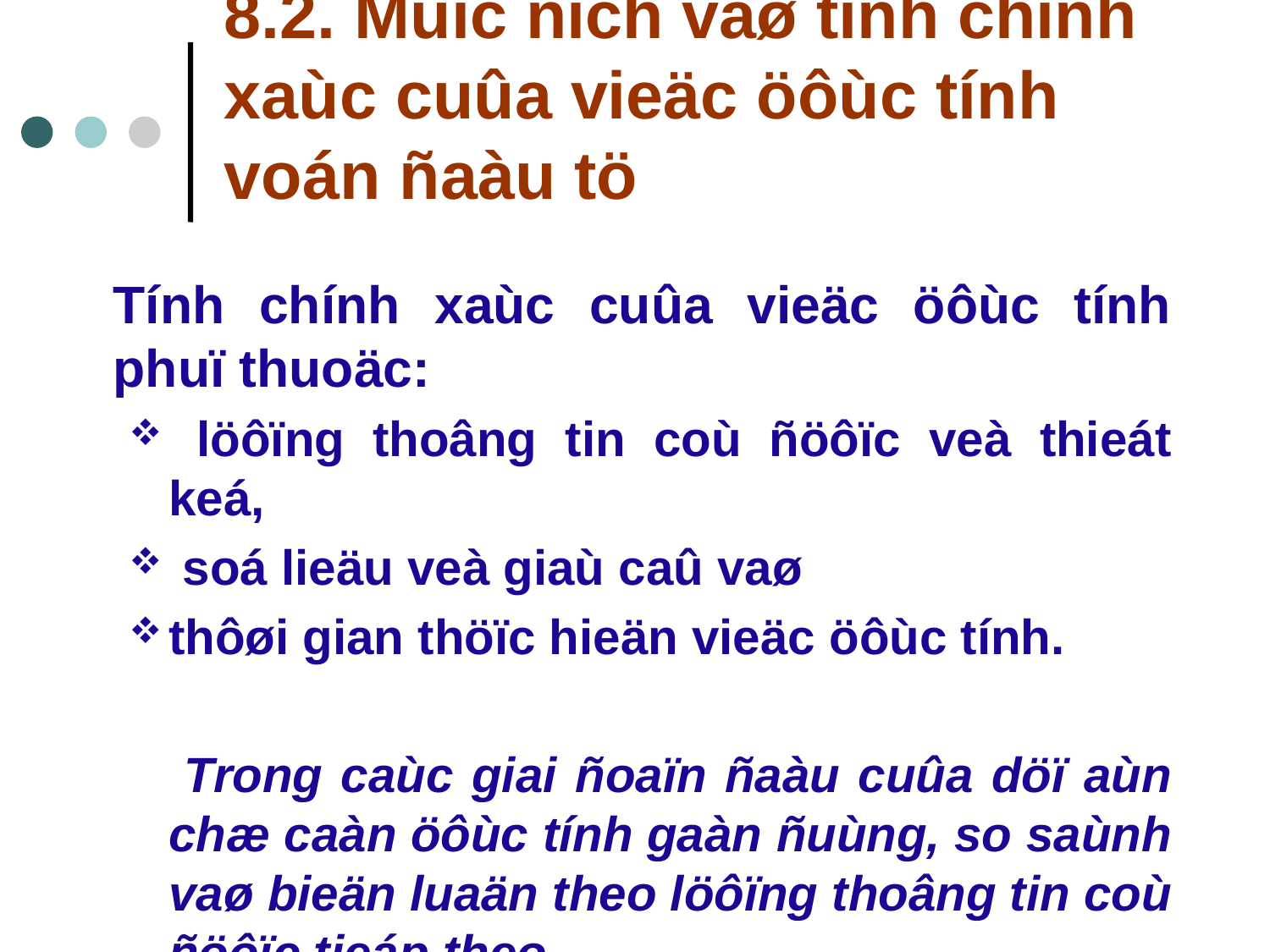

# 8.2. Muïc ñích vaø tính chính xaùc cuûa vieäc öôùc tính voán ñaàu tö
	Tính chính xaùc cuûa vieäc öôùc tính phuï thuoäc:
 löôïng thoâng tin coù ñöôïc veà thieát keá,
 soá lieäu veà giaù caû vaø
thôøi gian thöïc hieän vieäc öôùc tính.

   Trong caùc giai ñoaïn ñaàu cuûa döï aùn chæ caàn öôùc tính gaàn ñuùng, so saùnh vaø bieän luaän theo löôïng thoâng tin coù ñöôïc tieáp theo.